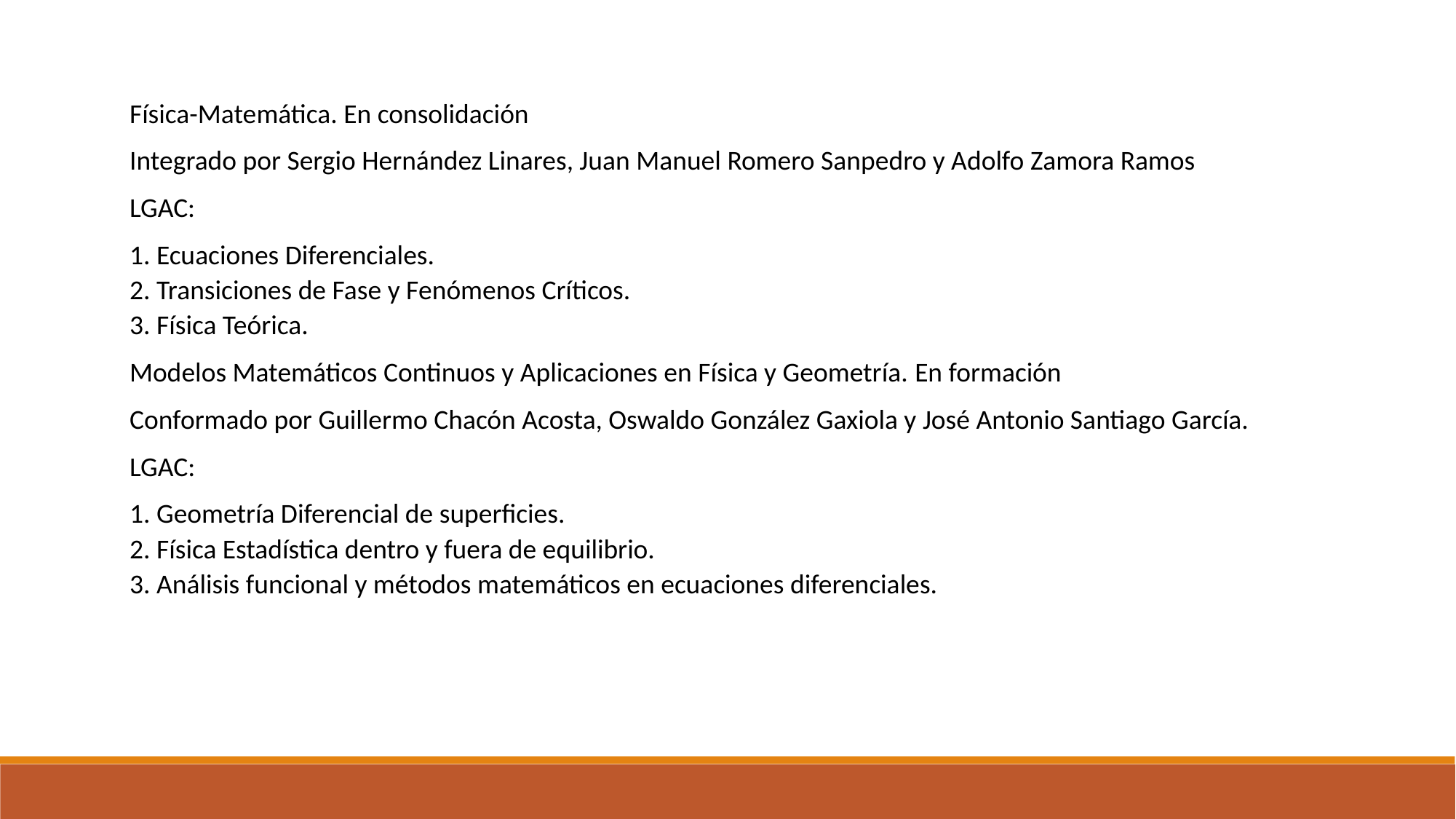

Física-Matemática. En consolidación
Integrado por Sergio Hernández Linares, Juan Manuel Romero Sanpedro y Adolfo Zamora Ramos
LGAC:
1. Ecuaciones Diferenciales.
2. Transiciones de Fase y Fenómenos Críticos.
3. Física Teórica.
Modelos Matemáticos Continuos y Aplicaciones en Física y Geometría. En formación
Conformado por Guillermo Chacón Acosta, Oswaldo González Gaxiola y José Antonio Santiago García.
LGAC:
1. Geometría Diferencial de superficies.
2. Física Estadística dentro y fuera de equilibrio.
3. Análisis funcional y métodos matemáticos en ecuaciones diferenciales.